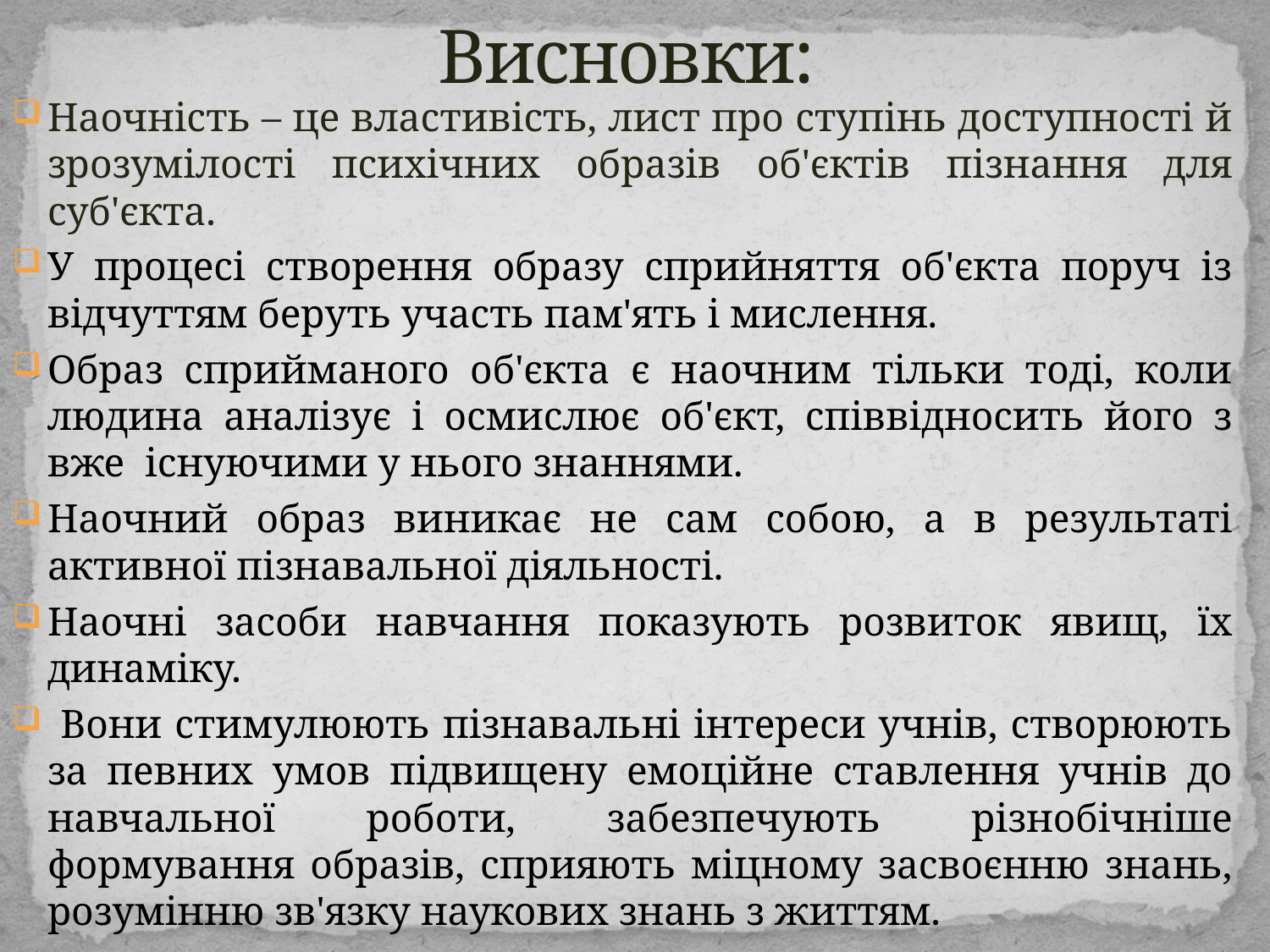

# Висновки:
Наочність – це властивість, лист про ступінь доступності й зрозумілості психічних образів об'єктів пізнання для суб'єкта.
У процесі створення образу сприйняття об'єкта поруч із відчуттям беруть участь пам'ять і мислення.
Образ сприйманого об'єкта є наочним тільки тоді, коли людина аналізує і осмислює об'єкт, співвідносить його з вже  існуючими у нього знаннями.
Наочний образ виникає не сам собою, а в результаті активної пізнавальної діяльності.
Наочні засоби навчання показують розвиток явищ, їх динаміку.
 Вони стимулюють пізнавальні інтереси учнів, створюють за певних умов підвищену емоційне ставлення учнів до навчальної роботи, забезпечують різнобічніше формування образів, сприяють міцному засвоєнню знань, розумінню зв'язку наукових знань з життям.